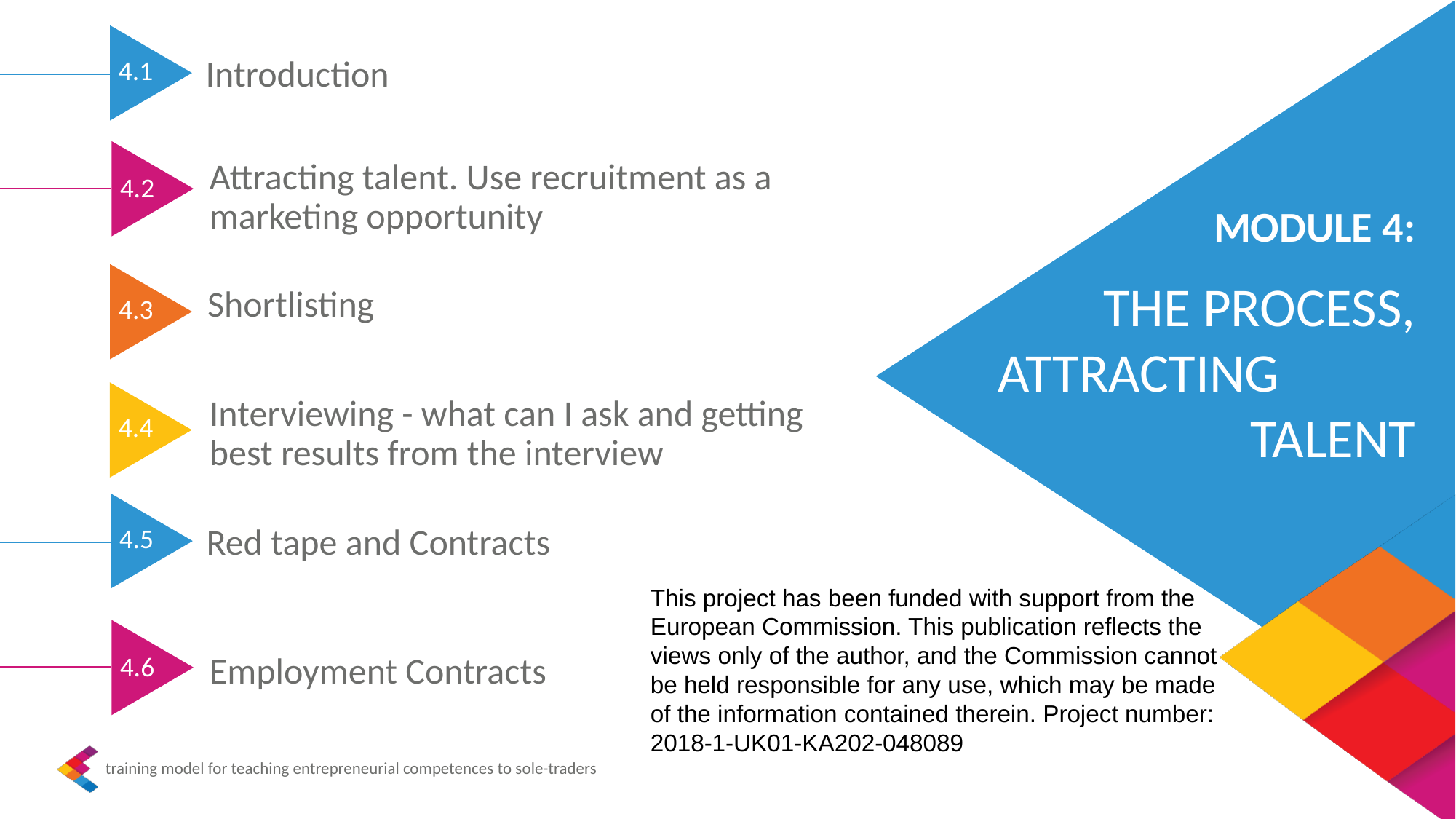

Introduction
4.1

Attracting talent. Use recruitment as a marketing opportunity
4.2
MODULE 4:

THE PROCESS, ATTRACTING            TALENT

Shortlisting
4.3

Interviewing - what can I ask and getting best results from the interview
4.4

Red tape and Contracts
4.5
This project has been funded with support from the European Commission. This publication reflects the views only of the author, and the Commission cannot be held responsible for any use, which may be made of the information contained therein. Project number: 2018-1-UK01-KA202-048089

Employment Contracts
4.6